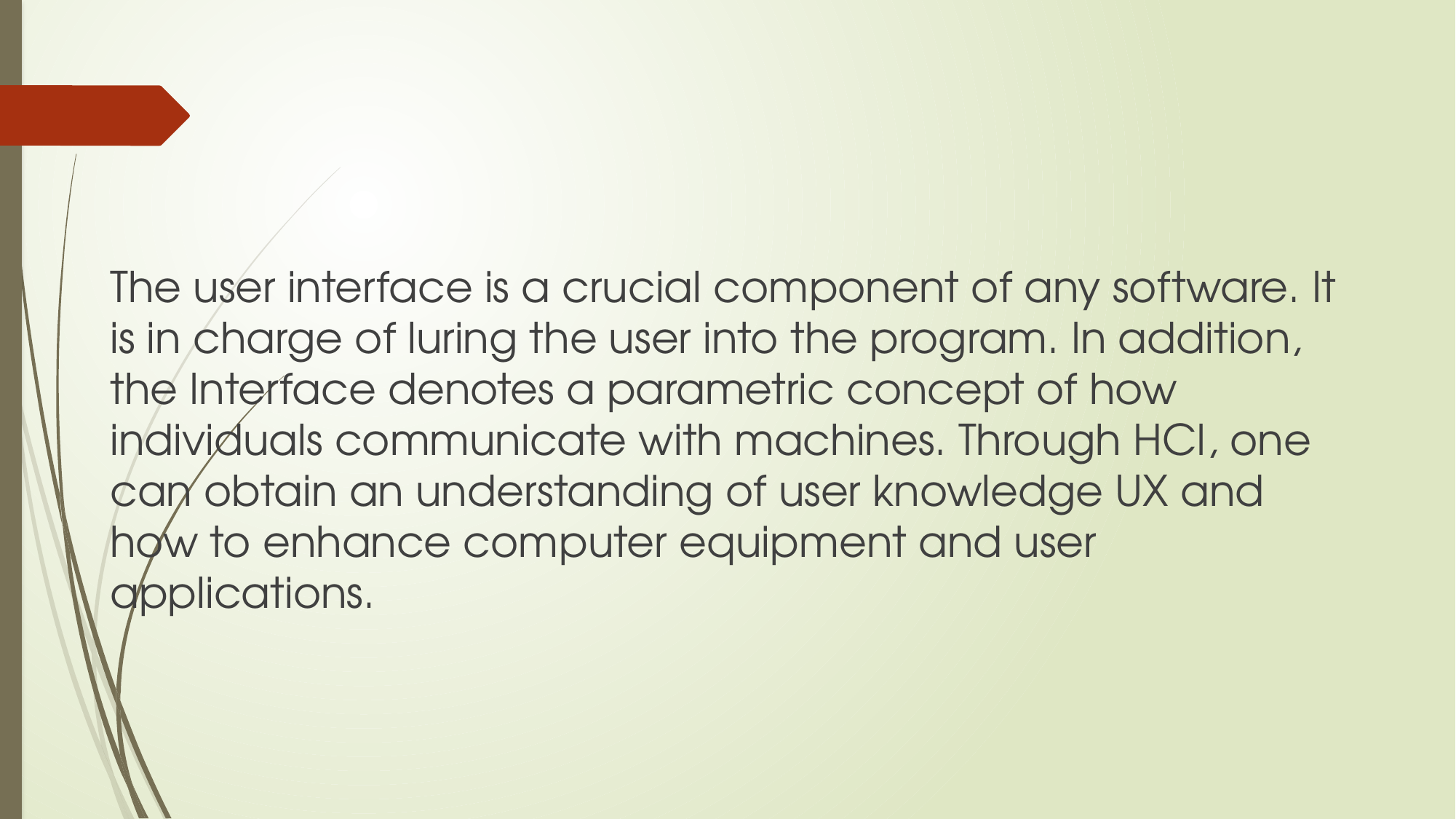

#
The user interface is a crucial component of any software. It is in charge of luring the user into the program. In addition, the Interface denotes a parametric concept of how individuals communicate with machines. Through HCI, one can obtain an understanding of user knowledge UX and how to enhance computer equipment and user applications.